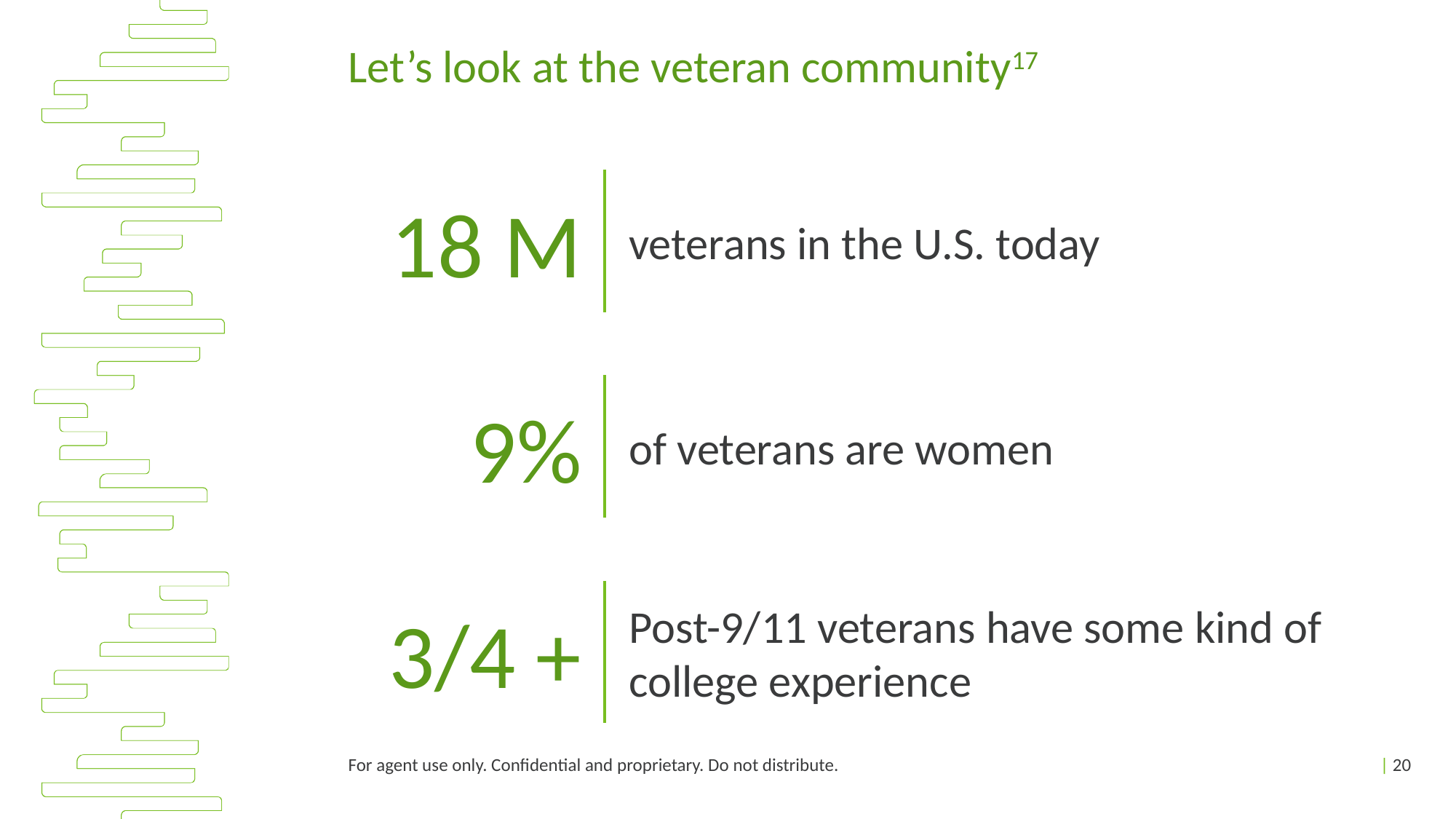

# Let’s look at the veteran community17

18 M
veterans in the U.S. today
of veterans are women
9%
Post-9/11 veterans have some kind of college experience
3/4 +
For agent use only. Confidential and proprietary. Do not distribute.
| 20